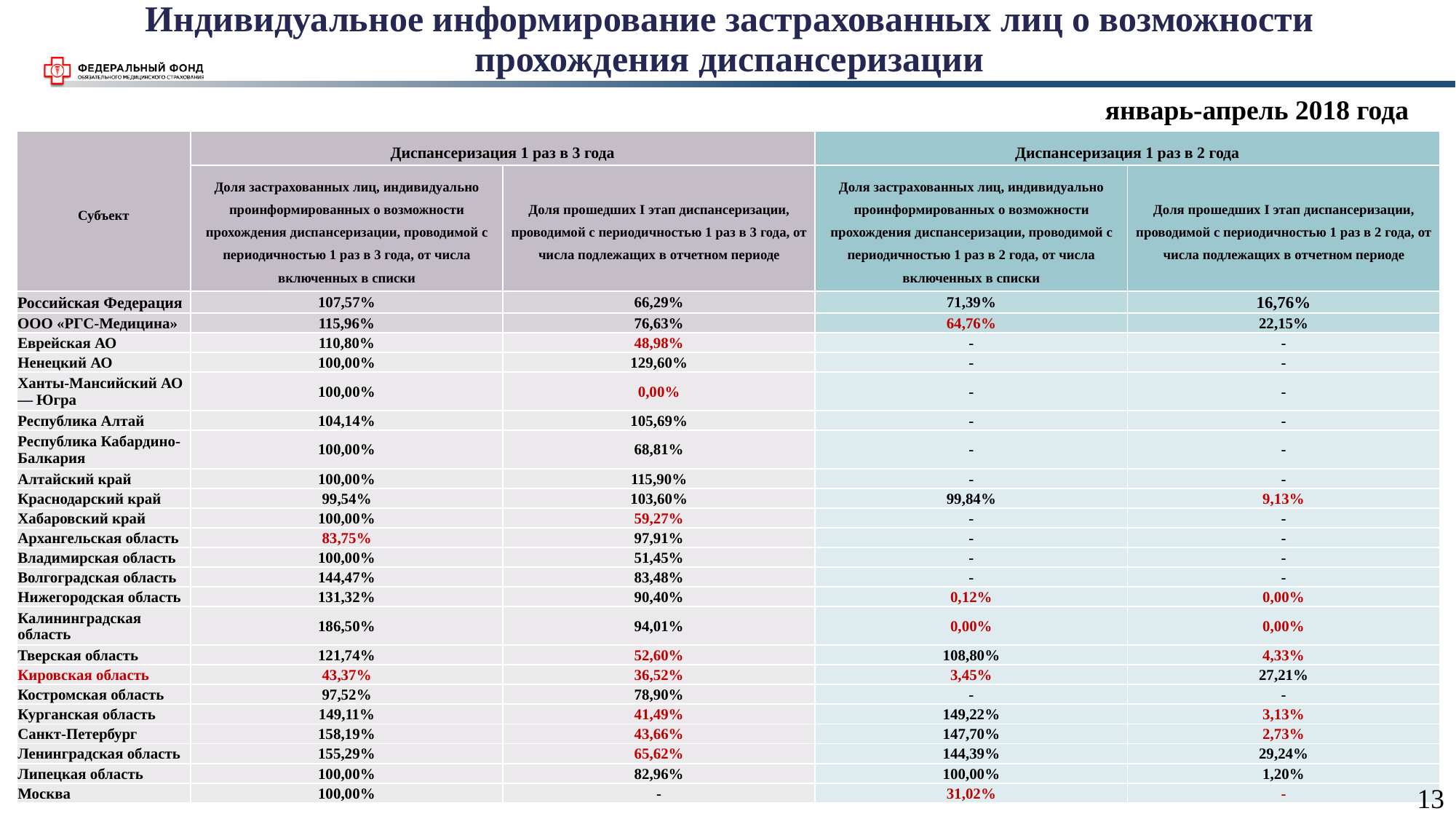

Индивидуальное информирование застрахованных лиц о возможности прохождения диспансеризации
январь-апрель 2018 года
| Субъект | Диспансеризация 1 раз в 3 года |  | Диспансеризация 1 раз в 2 года |  |
| --- | --- | --- | --- | --- |
|  | Доля застрахованных лиц, индивидуально проинформированных о возможности прохождения диспансеризации, проводимой с периодичностью 1 раз в 3 года, от числа включенных в списки | Доля прошедших I этап диспансеризации, проводимой с периодичностью 1 раз в 3 года, от числа подлежащих в отчетном периоде | Доля застрахованных лиц, индивидуально проинформированных о возможности прохождения диспансеризации, проводимой с периодичностью 1 раз в 2 года, от числа включенных в списки | Доля прошедших I этап диспансеризации, проводимой с периодичностью 1 раз в 2 года, от числа подлежащих в отчетном периоде |
| Российская Федерация | 107,57% | 66,29% | 71,39% | 16,76% |
| ООО «РГС-Медицина» | 115,96% | 76,63% | 64,76% | 22,15% |
| Еврейская АО | 110,80% | 48,98% | - | - |
| Ненецкий АО | 100,00% | 129,60% | - | - |
| Ханты-Мансийский АО — Югра | 100,00% | 0,00% | - | - |
| Республика Алтай | 104,14% | 105,69% | - | - |
| Республика Кабардино-Балкария | 100,00% | 68,81% | - | - |
| Алтайский край | 100,00% | 115,90% | - | - |
| Краснодарский край | 99,54% | 103,60% | 99,84% | 9,13% |
| Хабаровский край | 100,00% | 59,27% | - | - |
| Архангельская область | 83,75% | 97,91% | - | - |
| Владимирская область | 100,00% | 51,45% | - | - |
| Волгоградская область | 144,47% | 83,48% | - | - |
| Нижегородская область | 131,32% | 90,40% | 0,12% | 0,00% |
| Калининградская область | 186,50% | 94,01% | 0,00% | 0,00% |
| Тверская область | 121,74% | 52,60% | 108,80% | 4,33% |
| Кировская область | 43,37% | 36,52% | 3,45% | 27,21% |
| Костромская область | 97,52% | 78,90% | - | - |
| Курганская область | 149,11% | 41,49% | 149,22% | 3,13% |
| Санкт-Петербург | 158,19% | 43,66% | 147,70% | 2,73% |
| Ленинградская область | 155,29% | 65,62% | 144,39% | 29,24% |
| Липецкая область | 100,00% | 82,96% | 100,00% | 1,20% |
| Москва | 100,00% | - | 31,02% | - |
13